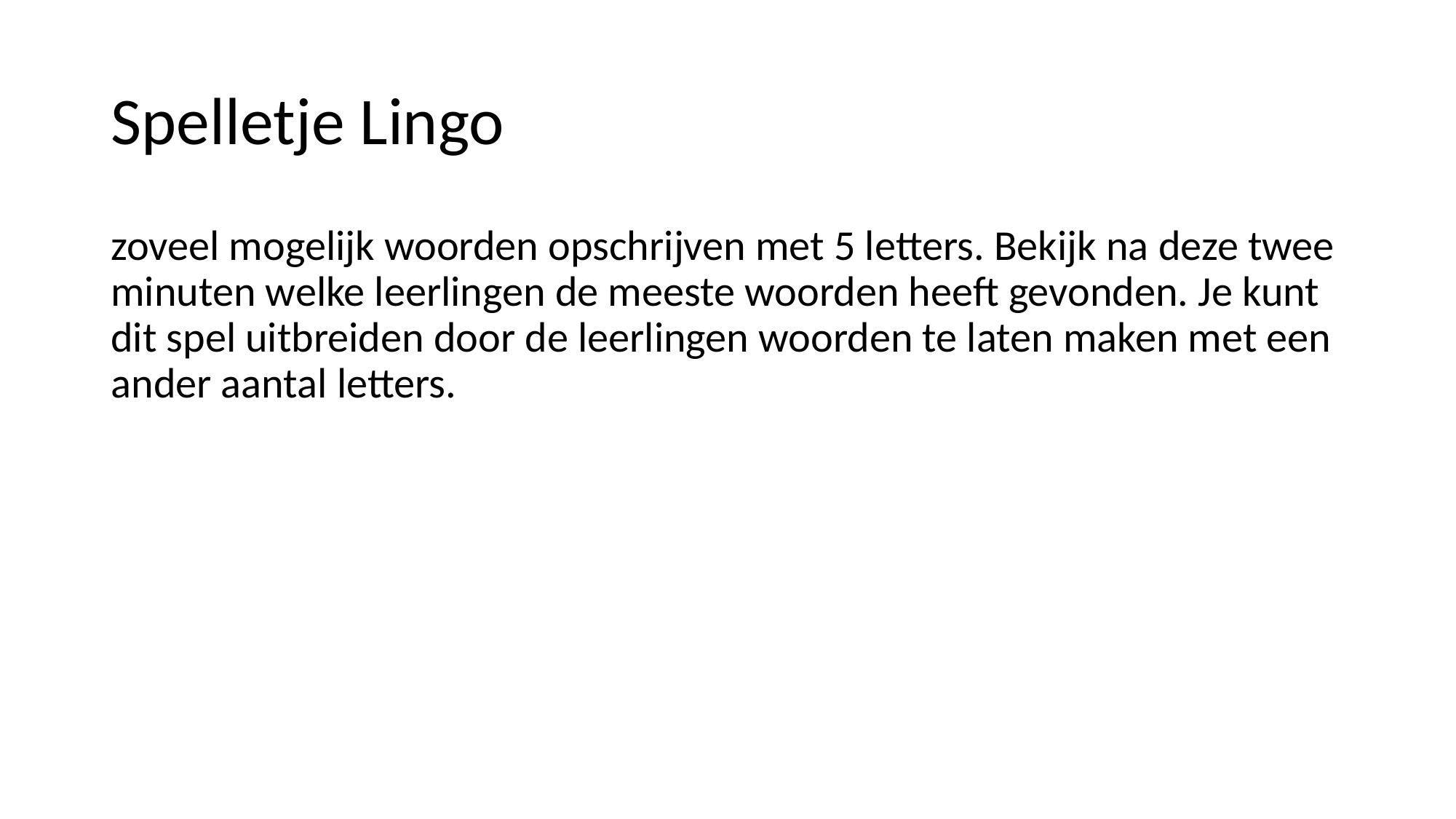

# Spelletje Lingo
zoveel mogelijk woorden opschrijven met 5 letters. Bekijk na deze twee minuten welke leerlingen de meeste woorden heeft gevonden. Je kunt dit spel uitbreiden door de leerlingen woorden te laten maken met een ander aantal letters.